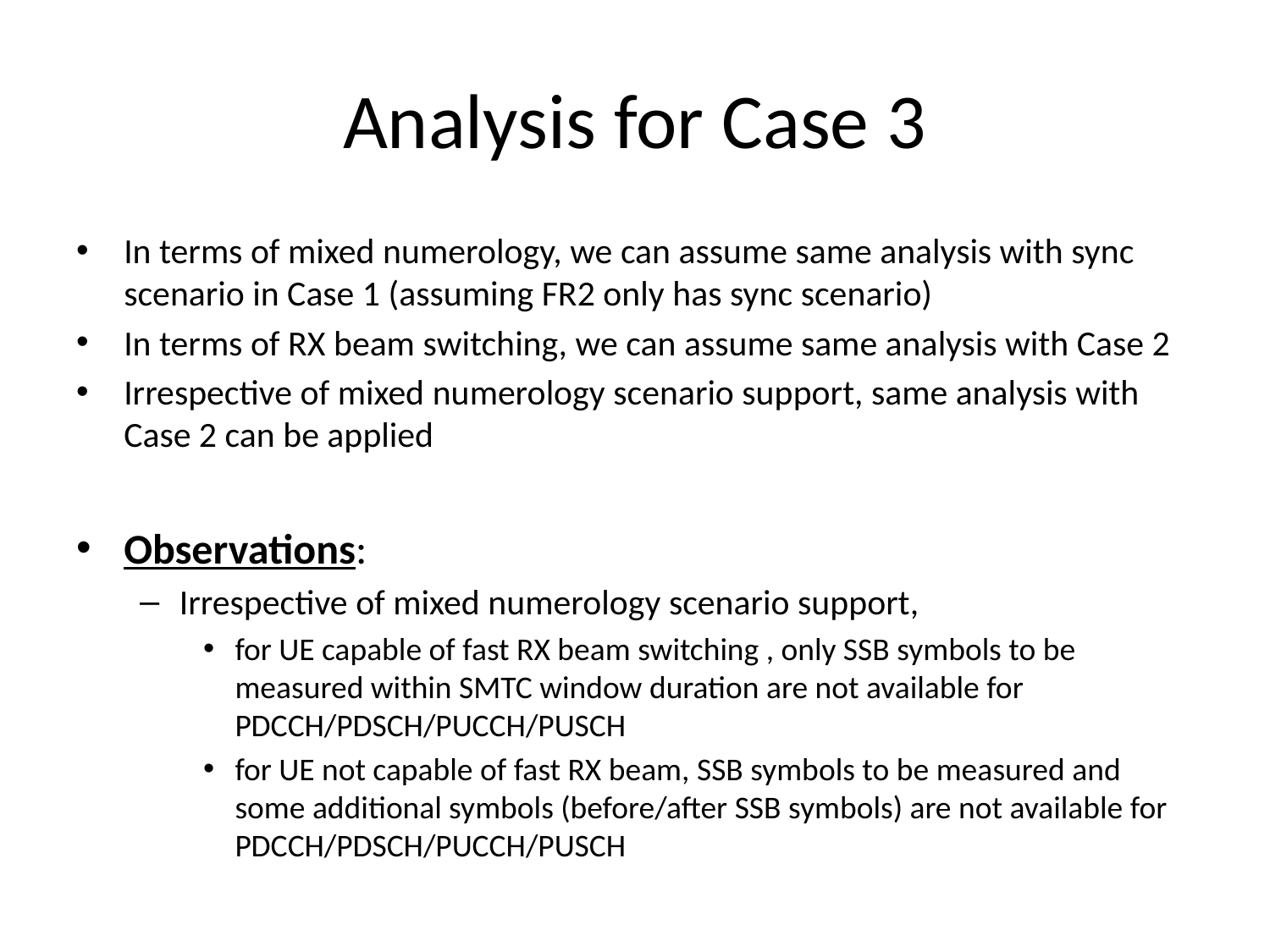

# Analysis for Case 3
In terms of mixed numerology, we can assume same analysis with sync scenario in Case 1 (assuming FR2 only has sync scenario)
In terms of RX beam switching, we can assume same analysis with Case 2
Irrespective of mixed numerology scenario support, same analysis with Case 2 can be applied

Observations:
Irrespective of mixed numerology scenario support,
for UE capable of fast RX beam switching , only SSB symbols to be measured within SMTC window duration are not available for PDCCH/PDSCH/PUCCH/PUSCH
for UE not capable of fast RX beam, SSB symbols to be measured and some additional symbols (before/after SSB symbols) are not available for PDCCH/PDSCH/PUCCH/PUSCH